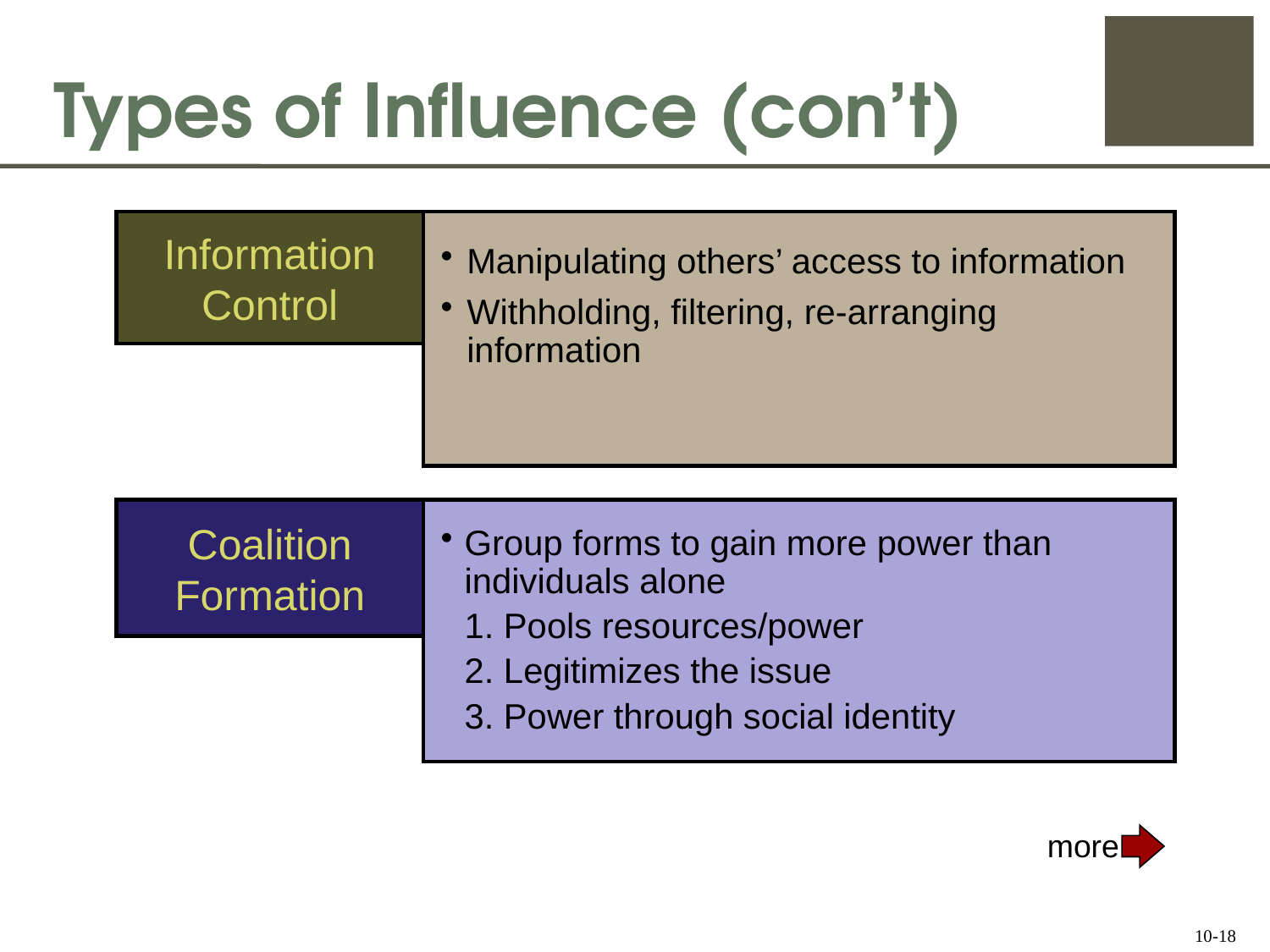

# Types of Influence (con’t)
Information Control
Manipulating others’ access to information
Withholding, filtering, re-arranging information
Coalition Formation
Group forms to gain more power than individuals alone
 Pools resources/power
 Legitimizes the issue
 Power through social identity
more